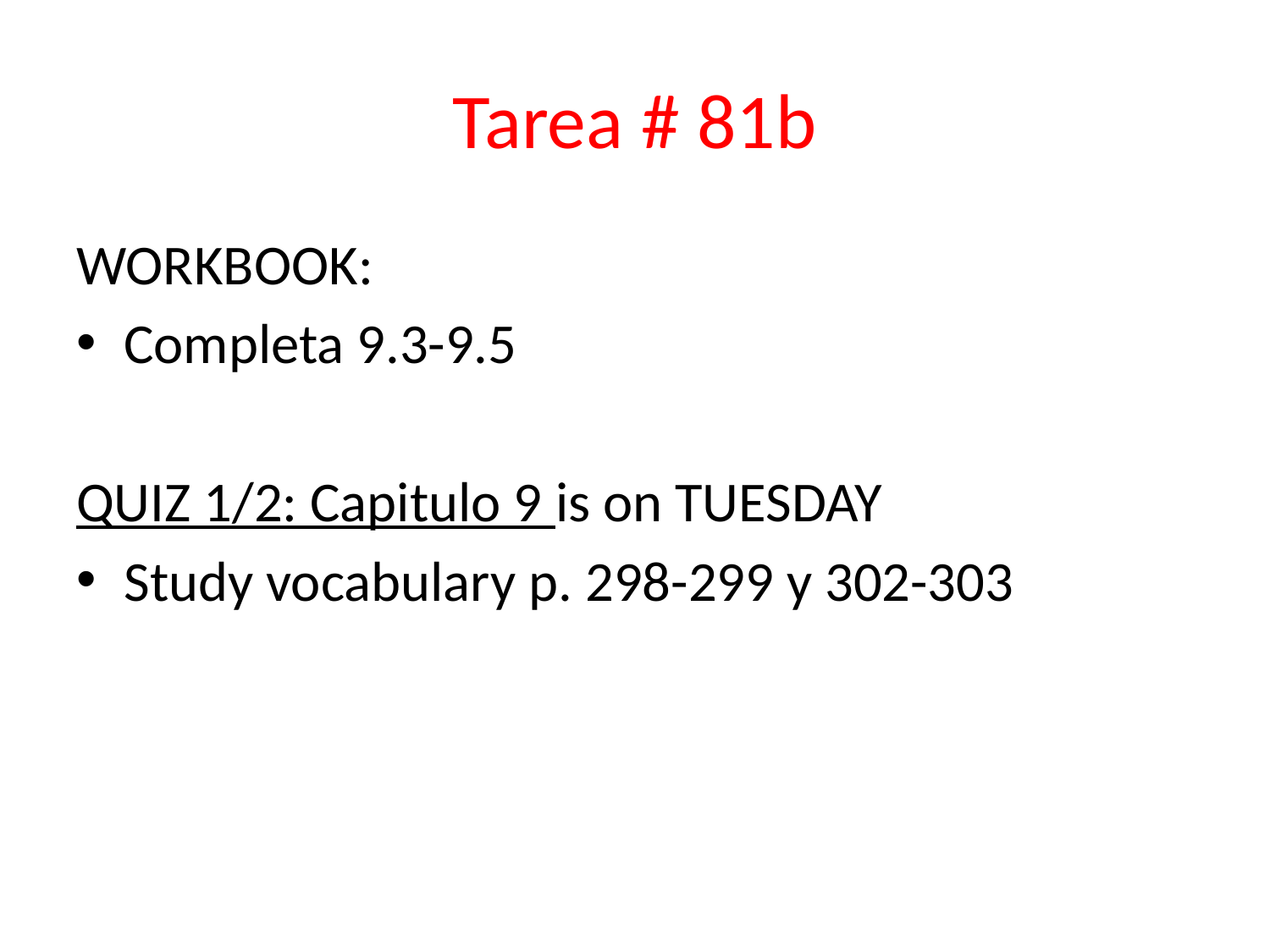

# Tarea # 81b
WORKBOOK:
Completa 9.3-9.5

QUIZ 1/2: Capitulo 9 is on TUESDAY
Study vocabulary p. 298-299 y 302-303